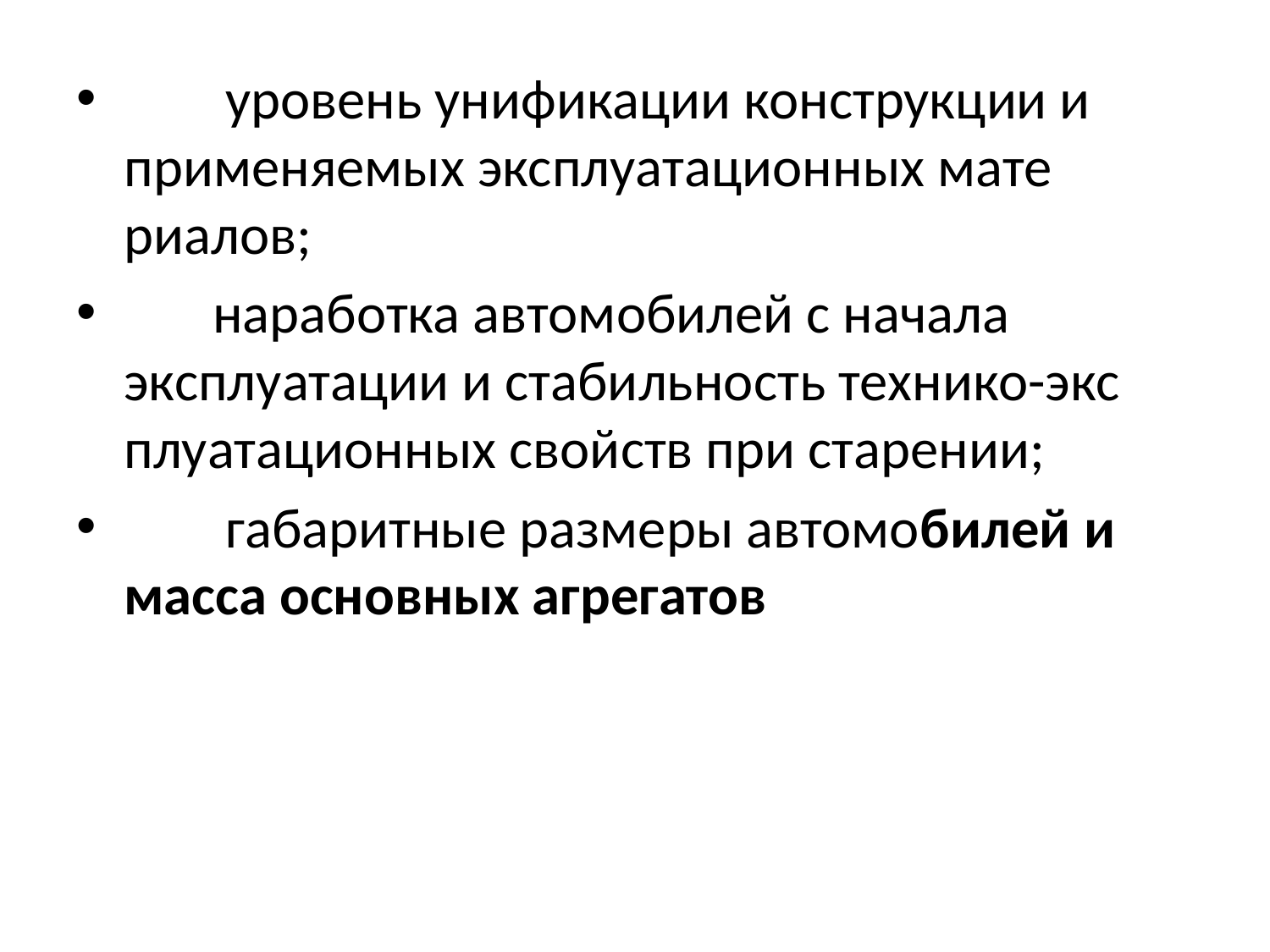

уровень унификации конструкции и применяемых эксплуатационных мате­риалов;
       наработка автомобилей с начала эксплуатации и стабильность технико-экс­плуатационных свойств при старении;
        габаритные размеры автомобилей и масса основных агрегатов